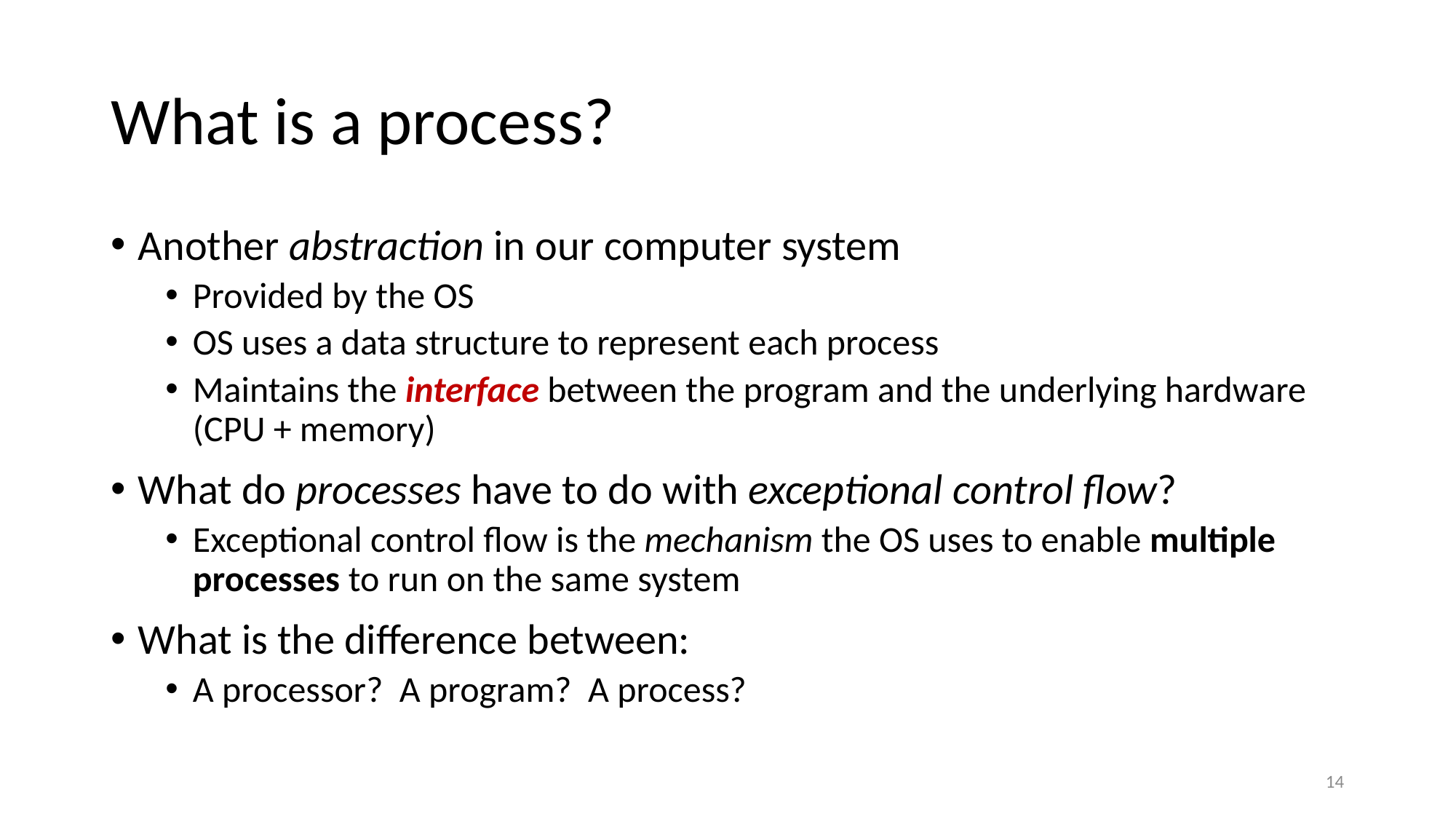

# What is a process?
Another abstraction in our computer system
Provided by the OS
OS uses a data structure to represent each process
Maintains the interface between the program and the underlying hardware (CPU + memory)
What do processes have to do with exceptional control flow?
Exceptional control flow is the mechanism the OS uses to enable multiple processes to run on the same system
What is the difference between:
A processor?  A program?  A process?
14